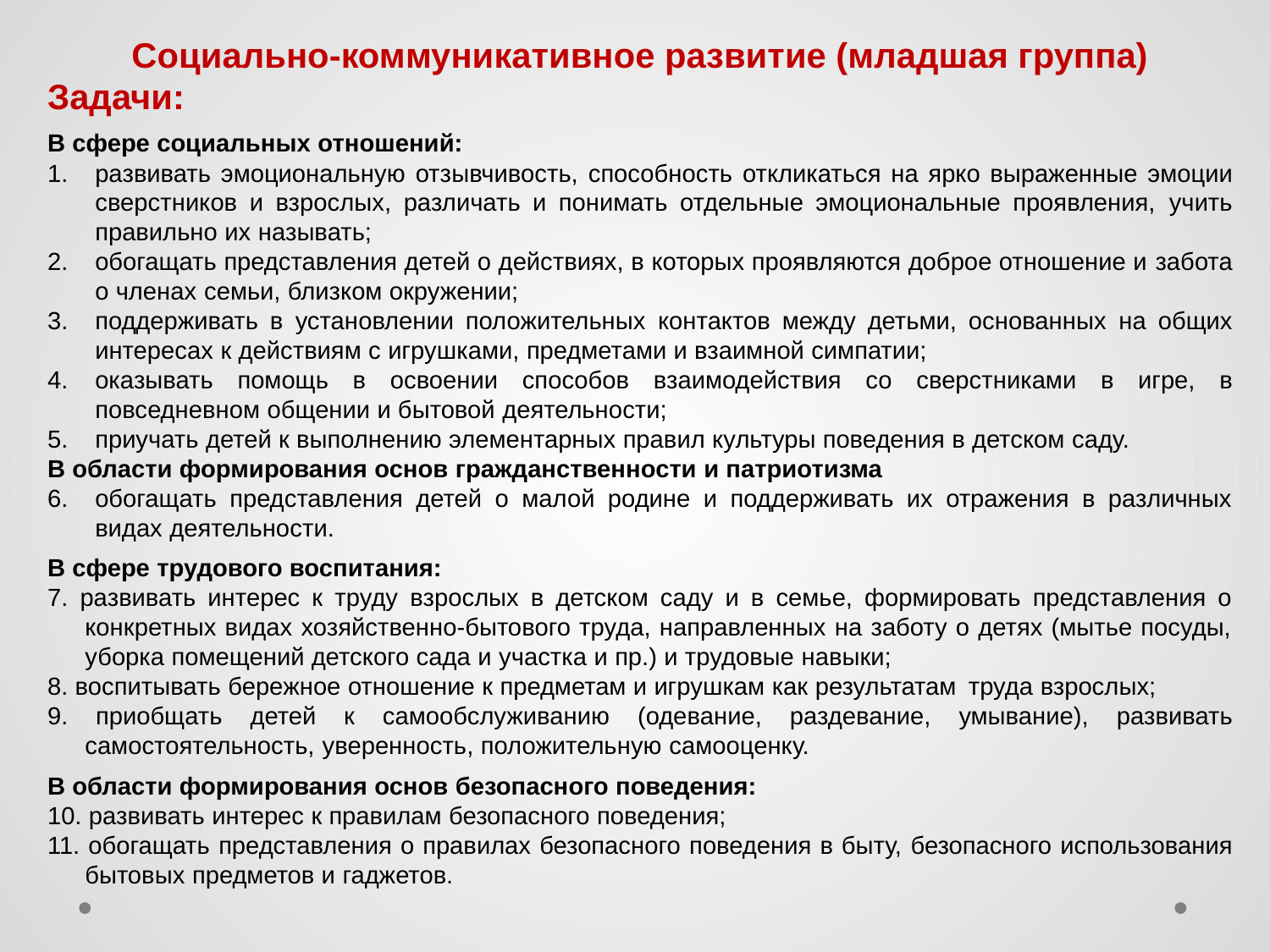

Социально-коммуникативное развитие (младшая группа)
Задачи:
В сфере социальных отношений:
развивать эмоциональную отзывчивость, способность откликаться на ярко выраженные эмоции сверстников и взрослых, различать и понимать отдельные эмоциональные проявления, учить правильно их называть;
обогащать представления детей о действиях, в которых проявляются доброе отношение и забота о членах семьи, близком окружении;
поддерживать в установлении положительных контактов между детьми, основанных на общих интересах к действиям с игрушками, предметами и взаимной симпатии;
оказывать помощь в освоении способов взаимодействия со сверстниками в игре, в повседневном общении и бытовой деятельности;
приучать детей к выполнению элементарных правил культуры поведения в детском саду.
В области формирования основ гражданственности и патриотизма
обогащать представления детей о малой родине и поддерживать их отражения в различных видах деятельности.
В сфере трудового воспитания:
7. развивать интерес к труду взрослых в детском саду и в семье, формировать представления о конкретных видах хозяйственно-бытового труда, направленных на заботу о детях (мытье посуды, уборка помещений детского сада и участка и пр.) и трудовые навыки;
8. воспитывать бережное отношение к предметам и игрушкам как результатам труда взрослых;
9. приобщать детей к самообслуживанию (одевание, раздевание, умывание), развивать самостоятельность, уверенность, положительную самооценку.
В области формирования основ безопасного поведения:
10. развивать интерес к правилам безопасного поведения;
11. обогащать представления о правилах безопасного поведения в быту, безопасного использования бытовых предметов и гаджетов.